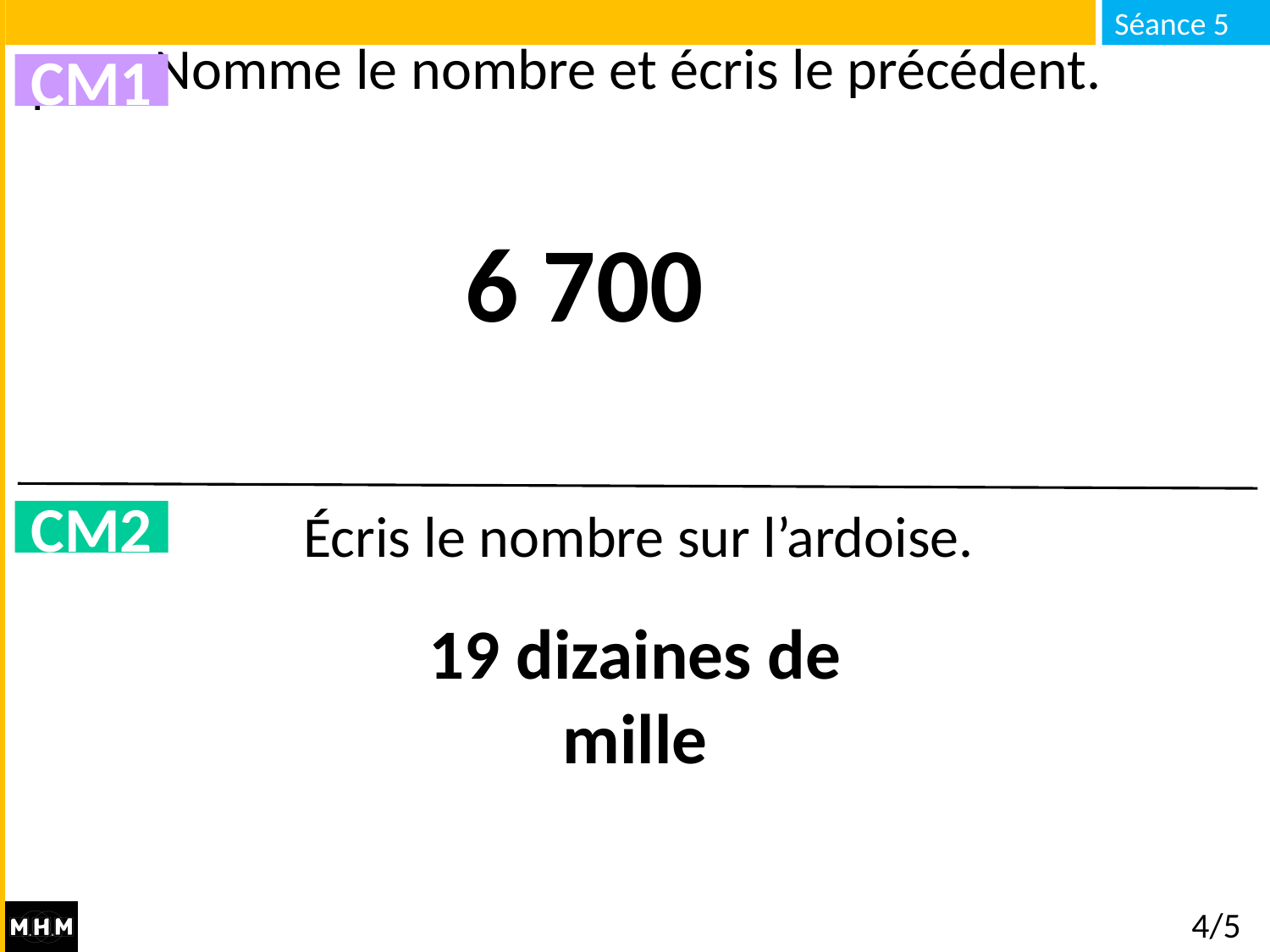

# Nomme le nombre et écris le précédent.
CM1
6 700
CM2
Écris le nombre sur l’ardoise.
19 dizaines de mille
4/5